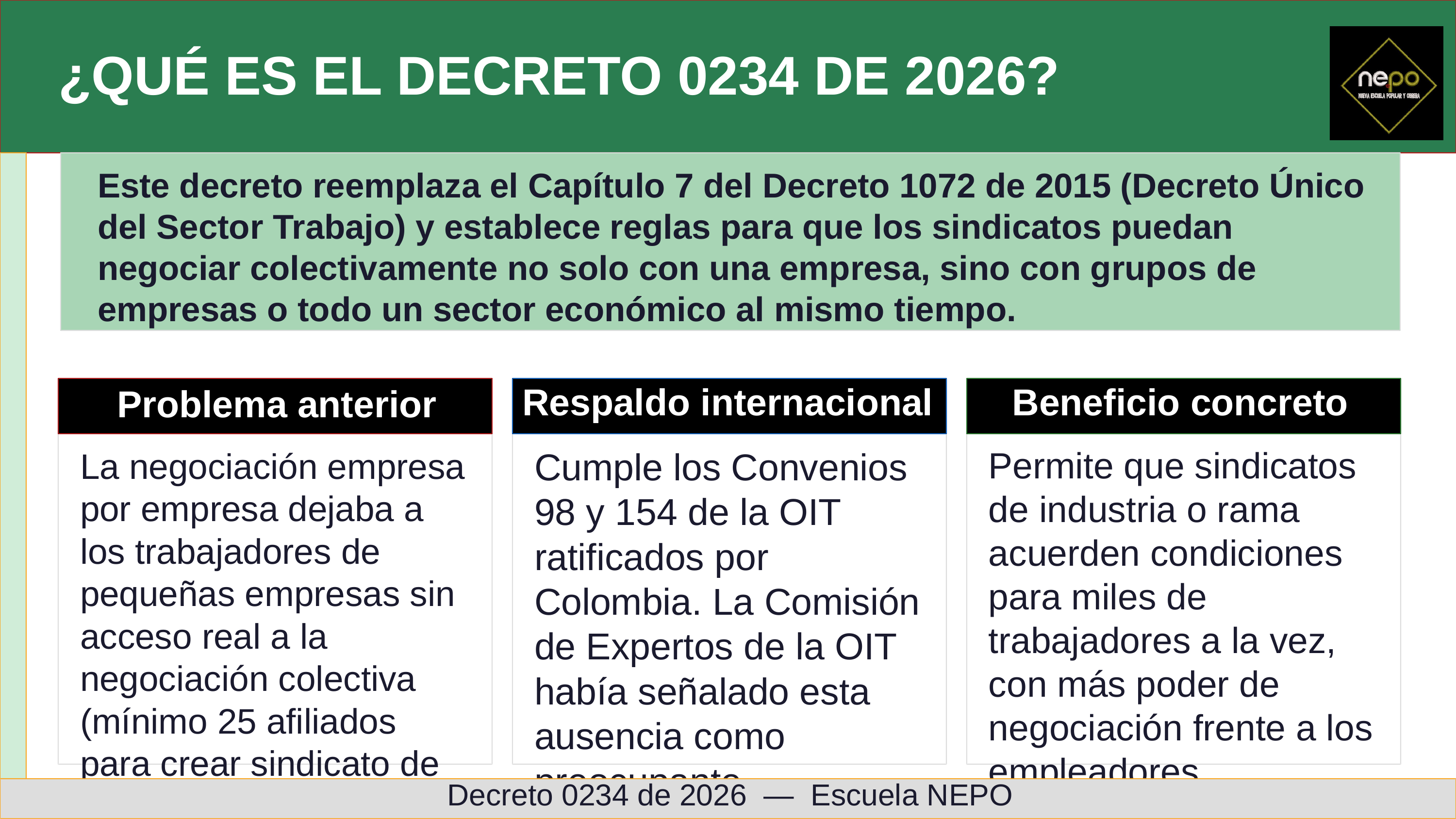

¿QUÉ ES EL DECRETO 0234 DE 2026?

Este decreto reemplaza el Capítulo 7 del Decreto 1072 de 2015 (Decreto Único del Sector Trabajo) y establece reglas para que los sindicatos puedan negociar colectivamente no solo con una empresa, sino con grupos de empresas o todo un sector económico al mismo tiempo.

Respaldo internacional

Beneficio concreto

Problema anterior

Permite que sindicatos de industria o rama acuerden condiciones para miles de trabajadores a la vez, con más poder de negociación frente a los empleadores.
Cumple los Convenios 98 y 154 de la OIT ratificados por Colombia. La Comisión de Expertos de la OIT había señalado esta ausencia como preocupante.
La negociación empresa por empresa dejaba a los trabajadores de pequeñas empresas sin acceso real a la negociación colectiva (mínimo 25 afiliados para crear sindicato de empresa).

Decreto 0234 de 2026  —  Escuela NEPO